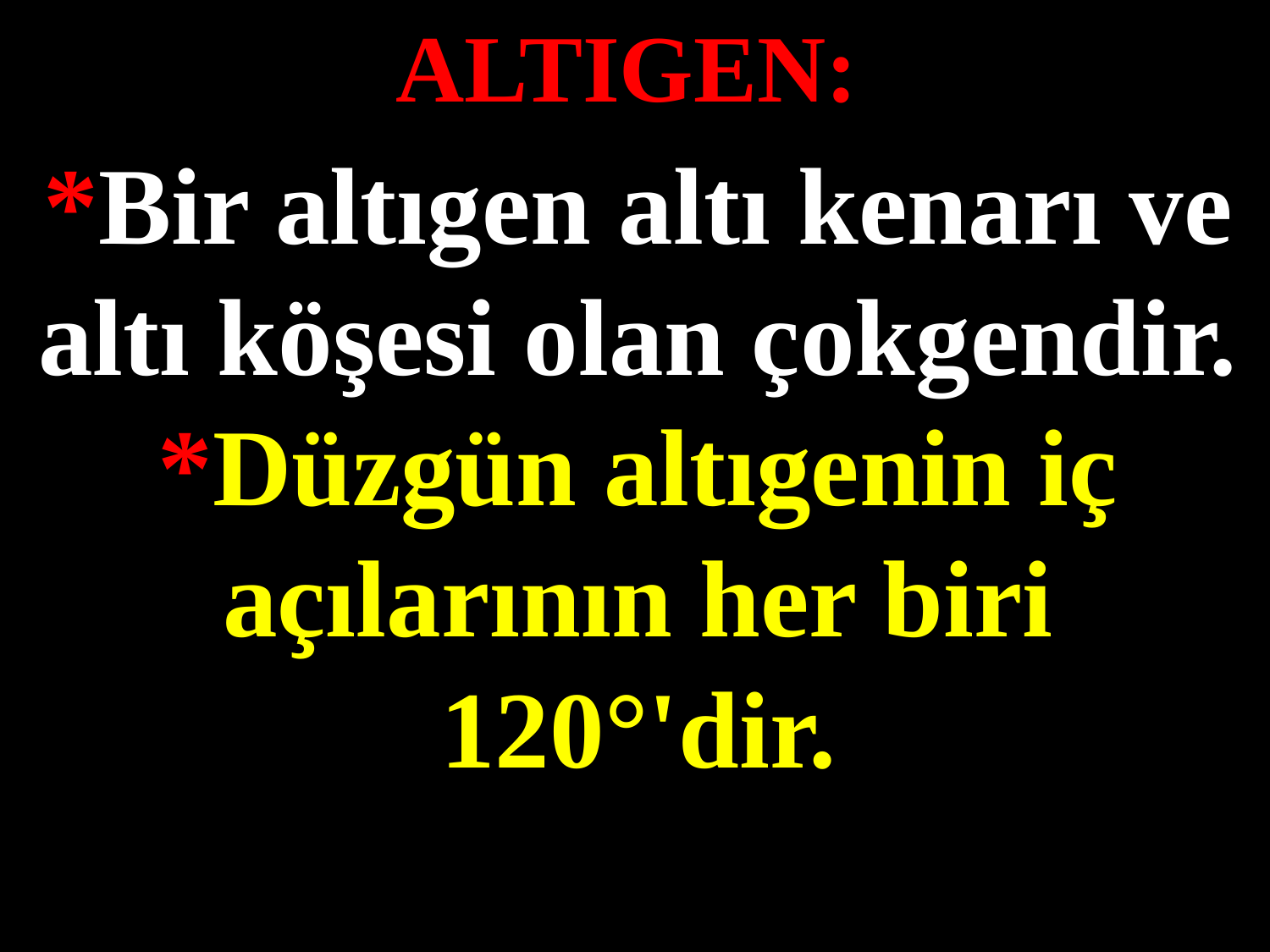

ALTIGEN:
*Bir altıgen altı kenarı ve altı köşesi olan çokgendir.
*Düzgün altıgenin iç açılarının her biri 120°'dir.
#